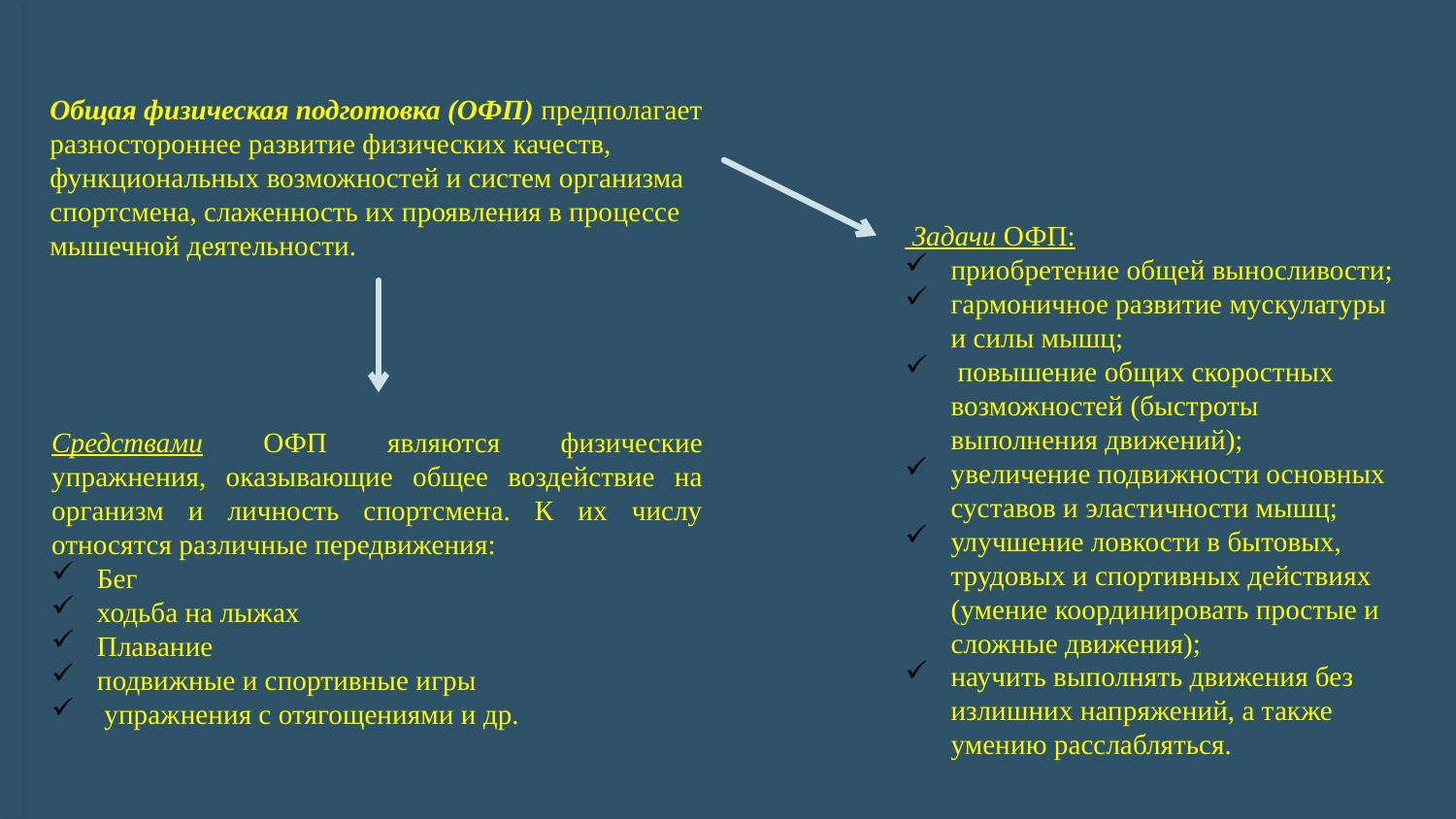

Общая физическая подготовка (ОФП) предполагает разностороннее развитие физических качеств, функциональных возможностей и систем организма спортсмена, слаженность их проявления в про­цессе мышечной деятельности.
#
 Задачи ОФП:
приобретение общей выносливости;
гармоничное развитие мускулатуры и силы мышц;
 повышение общих скоростных возможностей (быстроты выполнения движений);
увеличение подвижности основных суставов и эластичности мышц;
улучшение ловкости в бытовых, трудовых и спортивных действиях (умение координировать простые и сложные движения);
научить выполнять движения без излишних напряжений, а также умению расслабляться.

Средствами ОФП являются физические упражнения, оказывающие общее воздействие на организм и личность спортсмена. К их числу относятся различные передвижения:
Бег
ходьба на лыжах
Плавание
подвижные и спортивные игры
 упражнения с отягощениями и др.